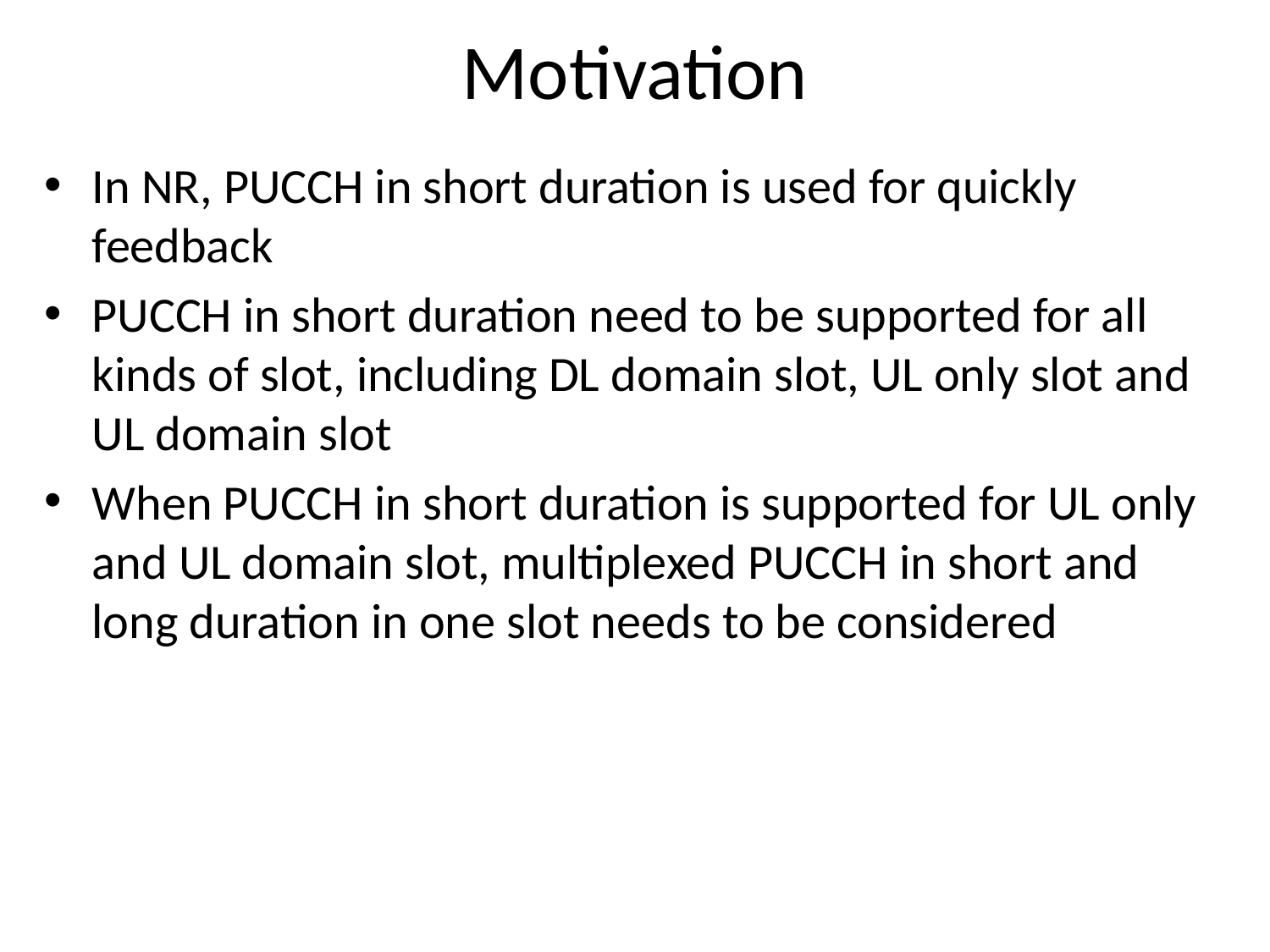

# Motivation
In NR, PUCCH in short duration is used for quickly feedback
PUCCH in short duration need to be supported for all kinds of slot, including DL domain slot, UL only slot and UL domain slot
When PUCCH in short duration is supported for UL only and UL domain slot, multiplexed PUCCH in short and long duration in one slot needs to be considered